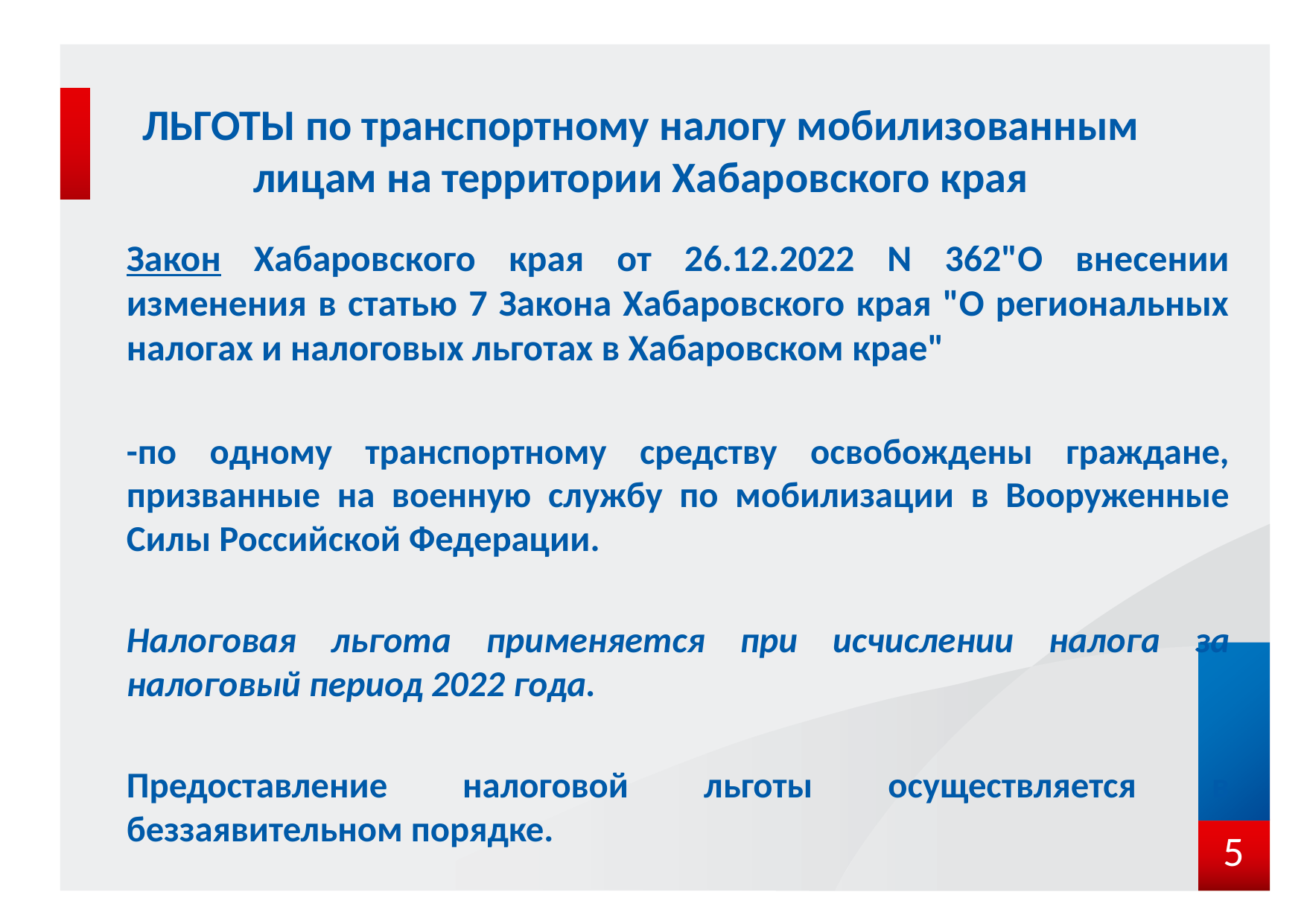

# ЛЬГОТЫ по транспортному налогу мобилизованным лицам на территории Хабаровского края

Закон Хабаровского края от 26.12.2022 N 362"О внесении изменения в статью 7 Закона Хабаровского края "О региональных налогах и налоговых льготах в Хабаровском крае"

-по одному транспортному средству освобождены граждане, призванные на военную службу по мобилизации в Вооруженные Силы Российской Федерации.

Налоговая льгота применяется при исчислении налога за налоговый период 2022 года.

Предоставление налоговой льготы осуществляется в беззаявительном порядке.

5